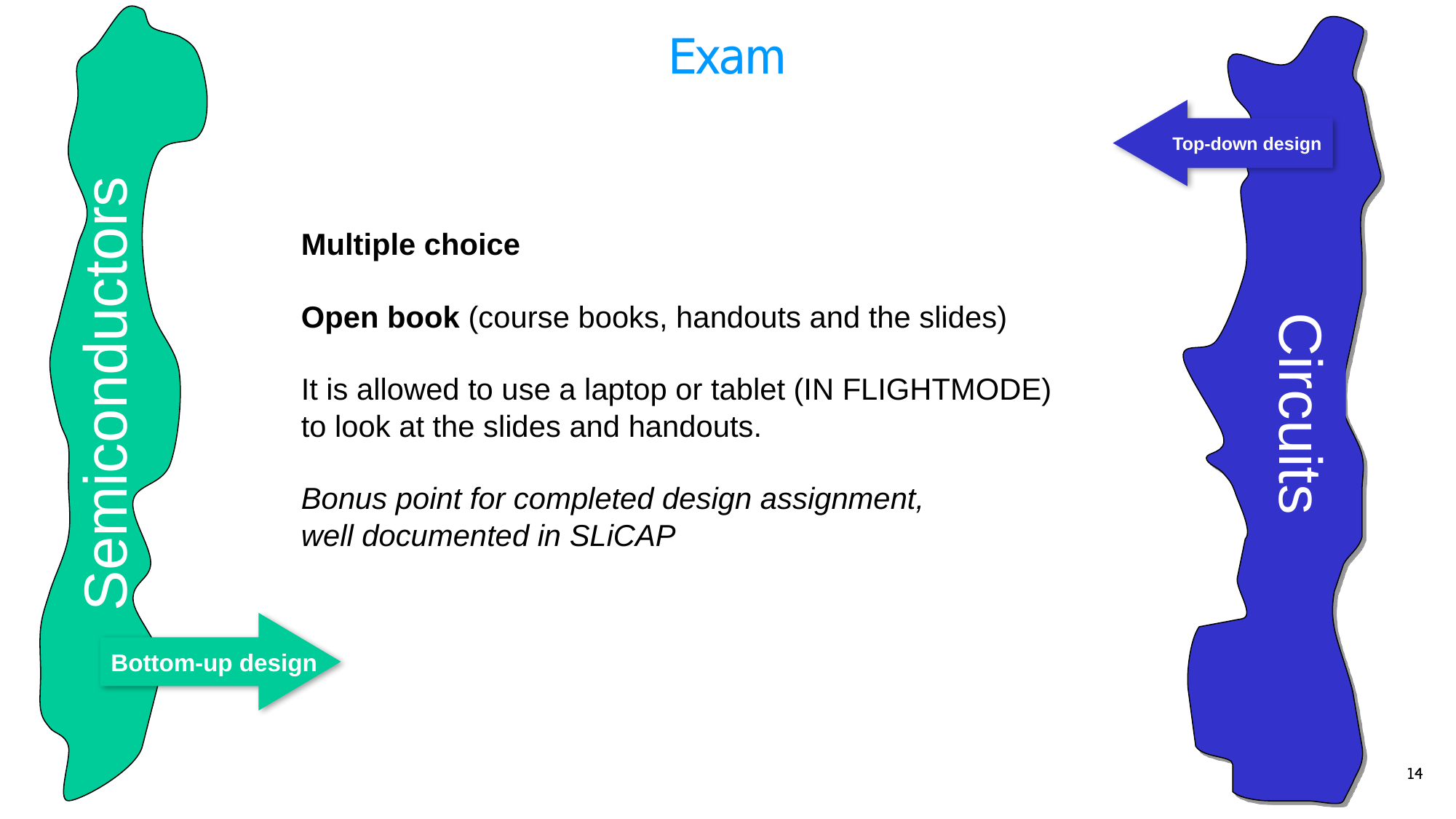

Top-down design
Semiconductors
Circuits
Bottom-up design
# Exam
Multiple choice

Open book (course books, handouts and the slides)

It is allowed to use a laptop or tablet (IN FLIGHTMODE)
to look at the slides and handouts.

Bonus point for completed design assignment,
well documented in SLiCAP
14